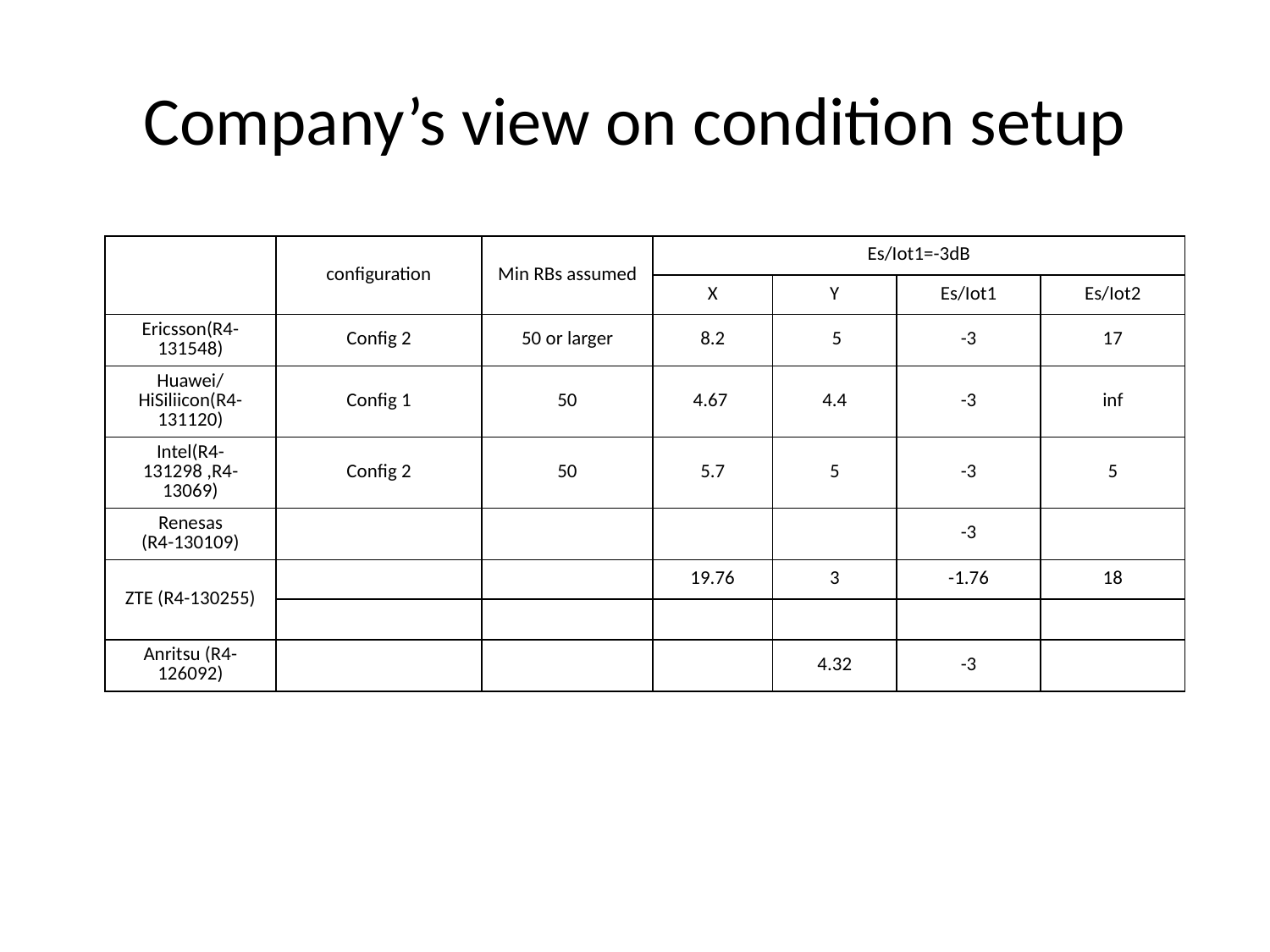

# Company’s view on condition setup
|  | configuration | Min RBs assumed | Es/Iot1=-3dB |  |  |  |
| --- | --- | --- | --- | --- | --- | --- |
|  |  |  | X | Y | Es/Iot1 | Es/Iot2 |
| Ericsson(R4-131548) | Config 2 | 50 or larger | 8.2 | 5 | -3 | 17 |
| Huawei/HiSiliicon(R4-131120) | Config 1 | 50 | 4.67 | 4.4 | -3 | inf |
| Intel(R4-131298 ,R4-13069) | Config 2 | 50 | 5.7 | 5 | -3 | 5 |
| Renesas (R4-130109) |  |  |  |  | -3 |  |
| ZTE (R4-130255) |  |  | 19.76 | 3 | -1.76 | 18 |
|  |  |  |  |  |  |  |
| Anritsu (R4-126092) |  |  |  | 4.32 | -3 |  |